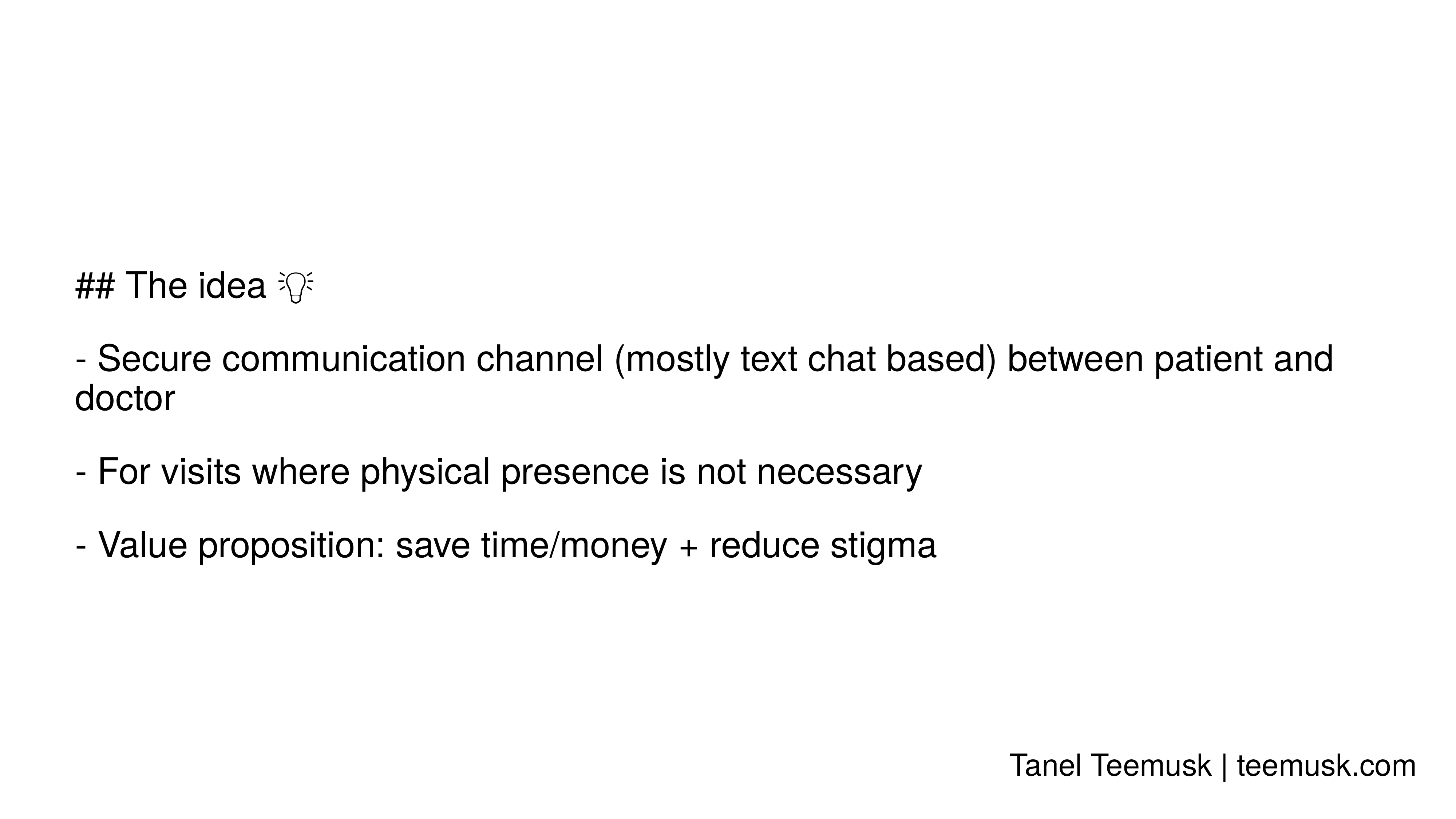

## The idea 💡
- Secure communication channel (mostly text chat based) between patient and doctor
- For visits where physical presence is not necessary
- Value proposition: save time/money + reduce stigma
Tanel Teemusk | teemusk.com